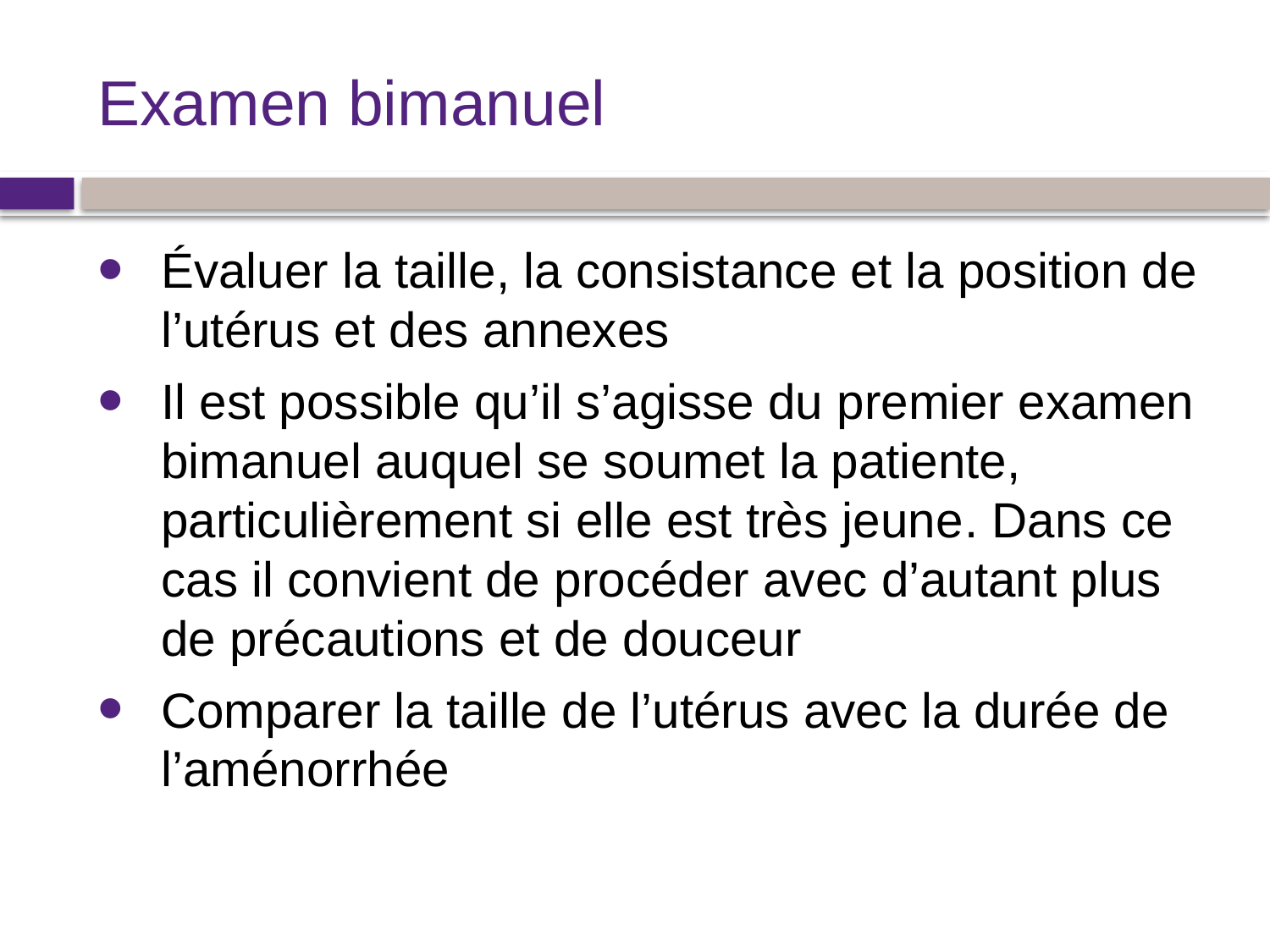

# Examen bimanuel
Évaluer la taille, la consistance et la position de l’utérus et des annexes
Il est possible qu’il s’agisse du premier examen bimanuel auquel se soumet la patiente, particulièrement si elle est très jeune. Dans ce cas il convient de procéder avec d’autant plus de précautions et de douceur
Comparer la taille de l’utérus avec la durée de l’aménorrhée